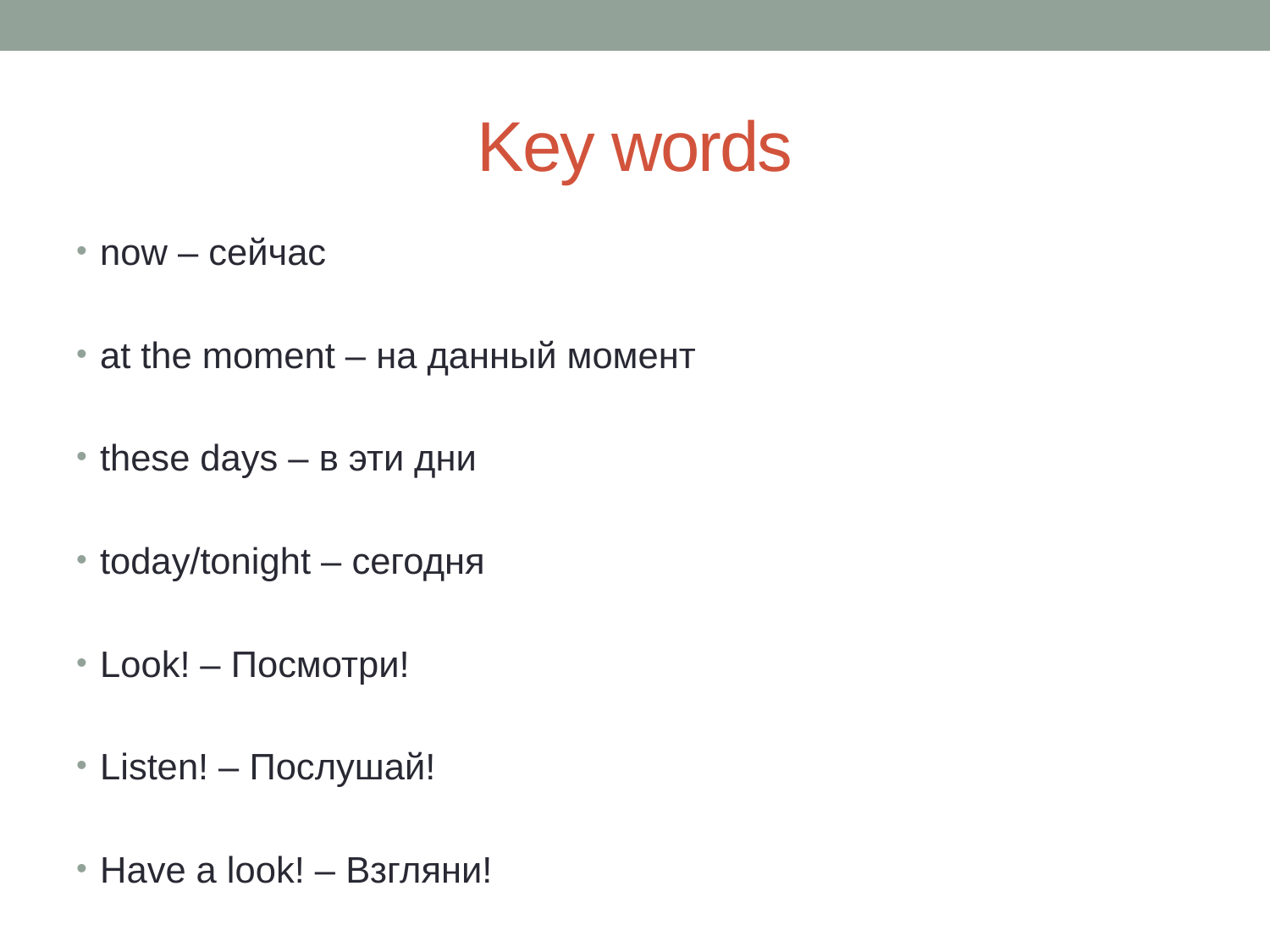

# Key words
now – сейчас

at the moment – на данный момент

these days – в эти дни

today/tonight – сегодня

Look! – Посмотри!

Listen! – Послушай!

Have a look! – Взгляни!